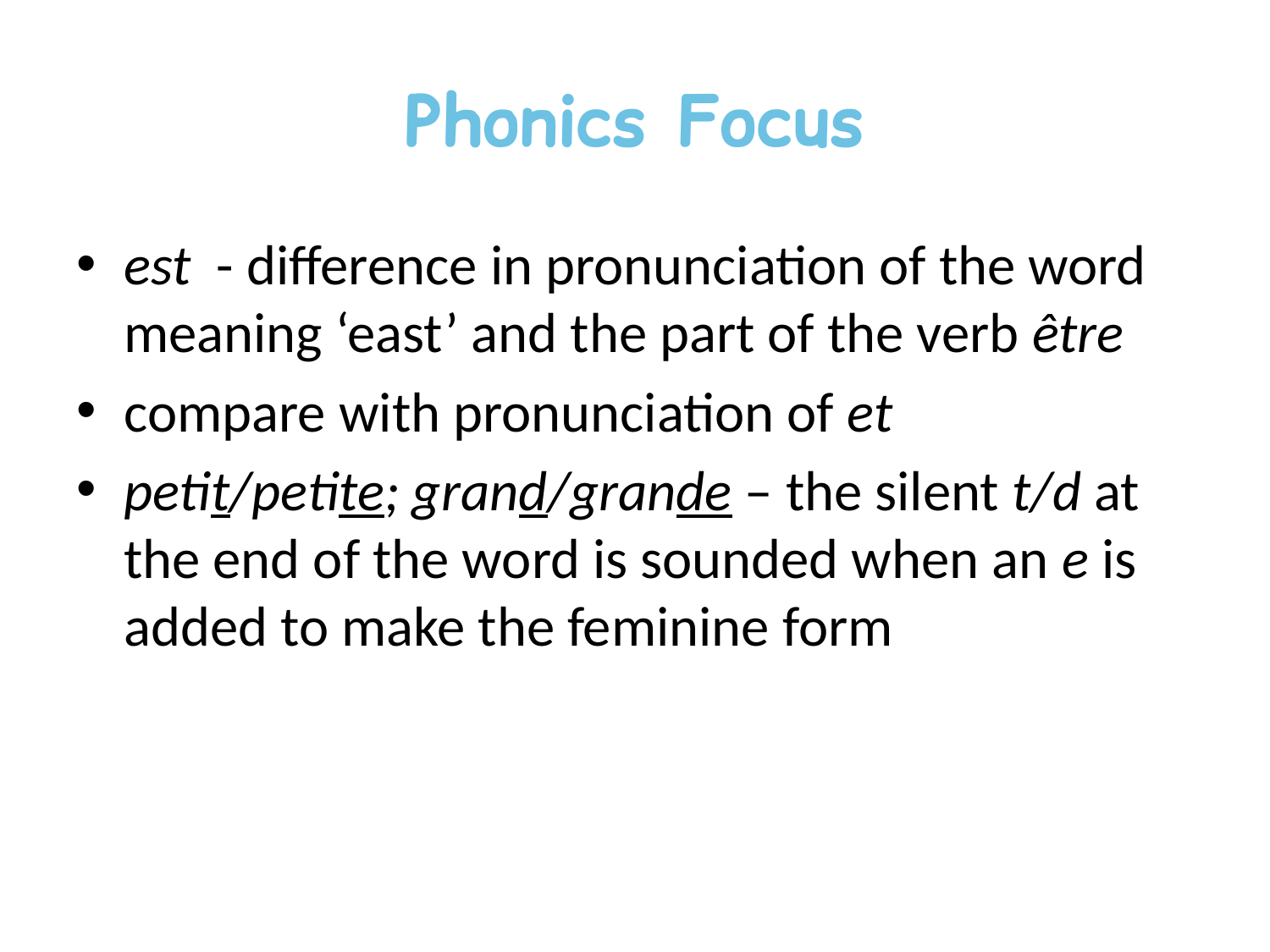

# Phonics Focus
est  - difference in pronunciation of the word meaning ‘east’ and the part of the verb être
compare with pronunciation of et
petit/petite; grand/grande – the silent t/d at the end of the word is sounded when an e is added to make the feminine form